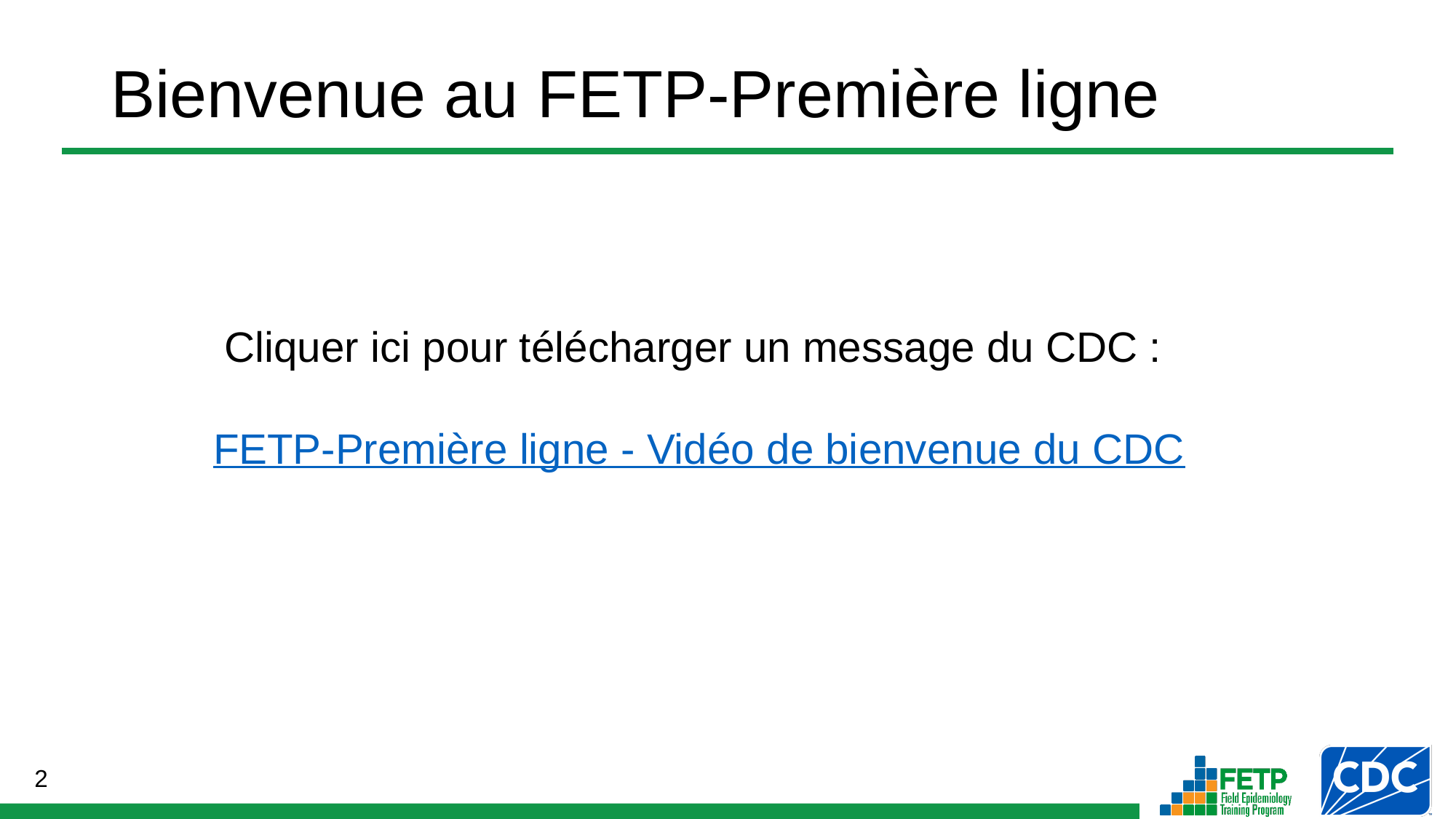

# Bienvenue au FETP-Première ligne
Cliquer ici pour télécharger un message du CDC :
FETP-Première ligne - Vidéo de bienvenue du CDC